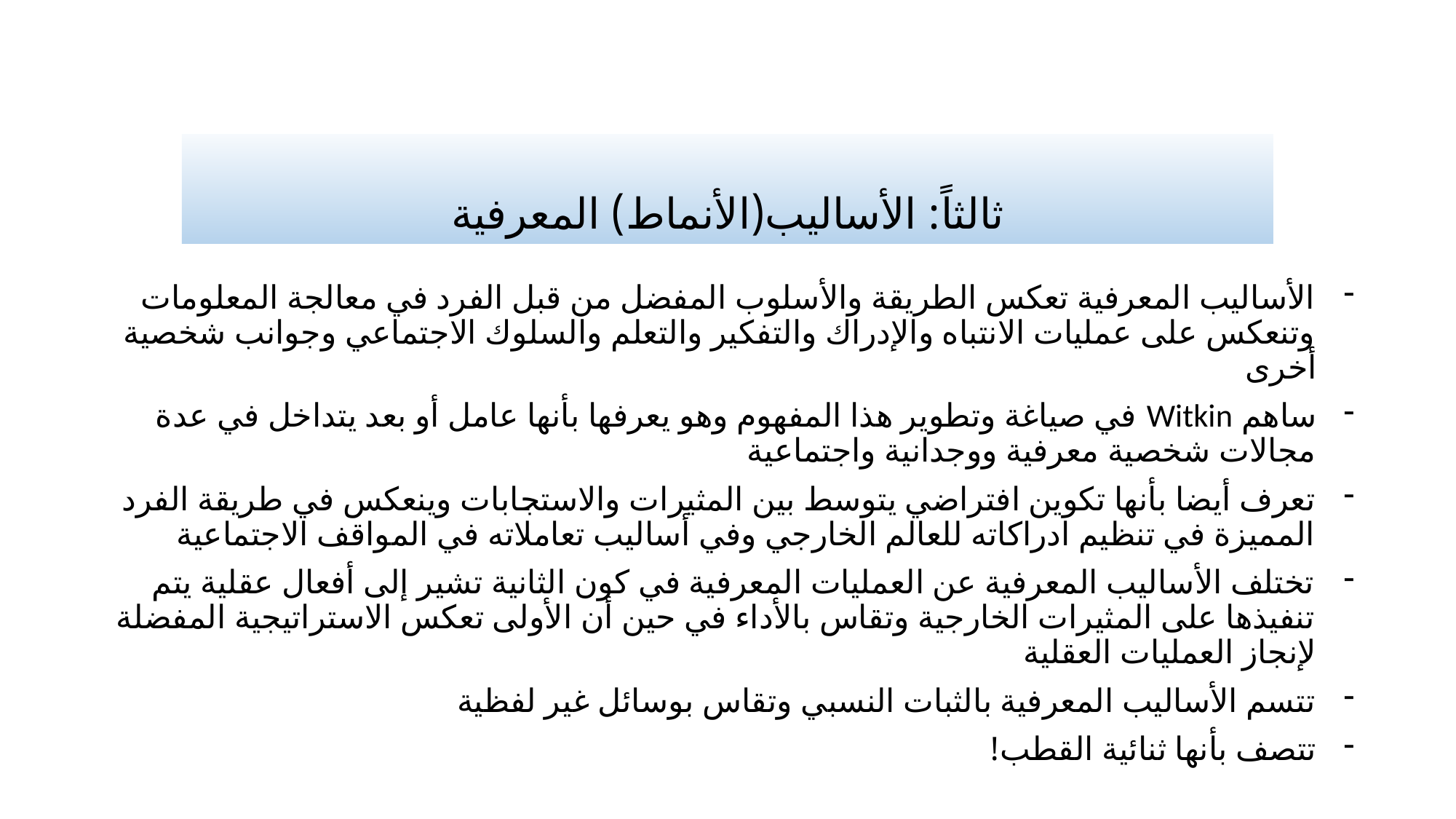

# ثالثاً: الأساليب(الأنماط) المعرفية
الأساليب المعرفية تعكس الطريقة والأسلوب المفضل من قبل الفرد في معالجة المعلومات وتنعكس على عمليات الانتباه والإدراك والتفكير والتعلم والسلوك الاجتماعي وجوانب شخصية أخرى
ساهم Witkin في صياغة وتطوير هذا المفهوم وهو يعرفها بأنها عامل أو بعد يتداخل في عدة مجالات شخصية معرفية ووجدانية واجتماعية
تعرف أيضا بأنها تكوين افتراضي يتوسط بين المثيرات والاستجابات وينعكس في طريقة الفرد المميزة في تنظيم ادراكاته للعالم الخارجي وفي أساليب تعاملاته في المواقف الاجتماعية
تختلف الأساليب المعرفية عن العمليات المعرفية في كون الثانية تشير إلى أفعال عقلية يتم تنفيذها على المثيرات الخارجية وتقاس بالأداء في حين أن الأولى تعكس الاستراتيجية المفضلة لإنجاز العمليات العقلية
تتسم الأساليب المعرفية بالثبات النسبي وتقاس بوسائل غير لفظية
تتصف بأنها ثنائية القطب!